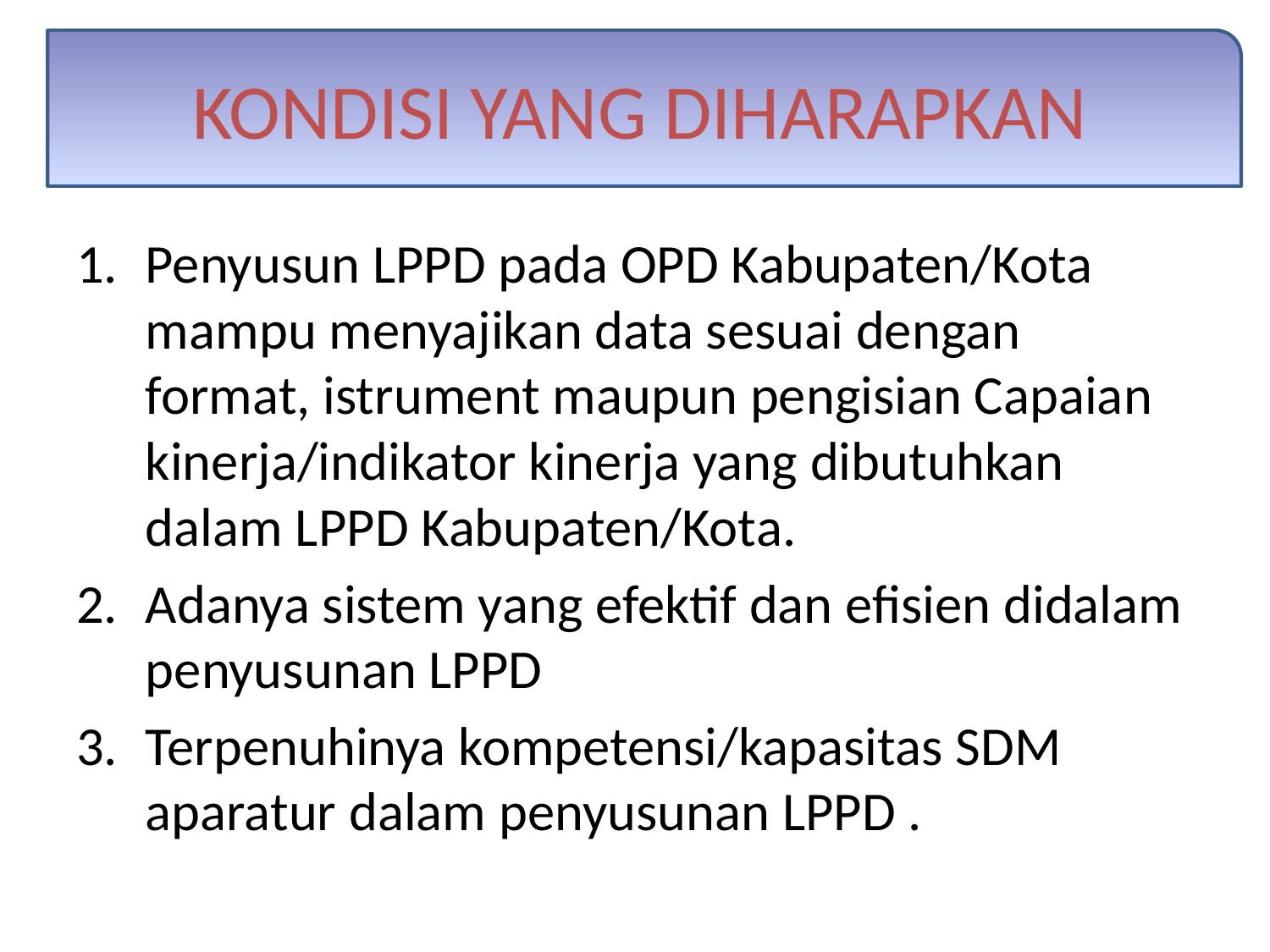

KONDISI YANG DIHARAPKAN
Penyusun LPPD pada OPD Kabupaten/Kota mampu menyajikan data sesuai dengan format, istrument maupun pengisian Capaian kinerja/indikator kinerja yang dibutuhkan dalam LPPD Kabupaten/Kota.
Adanya sistem yang efektif dan efisien didalam penyusunan LPPD
Terpenuhinya kompetensi/kapasitas SDM aparatur dalam penyusunan LPPD .